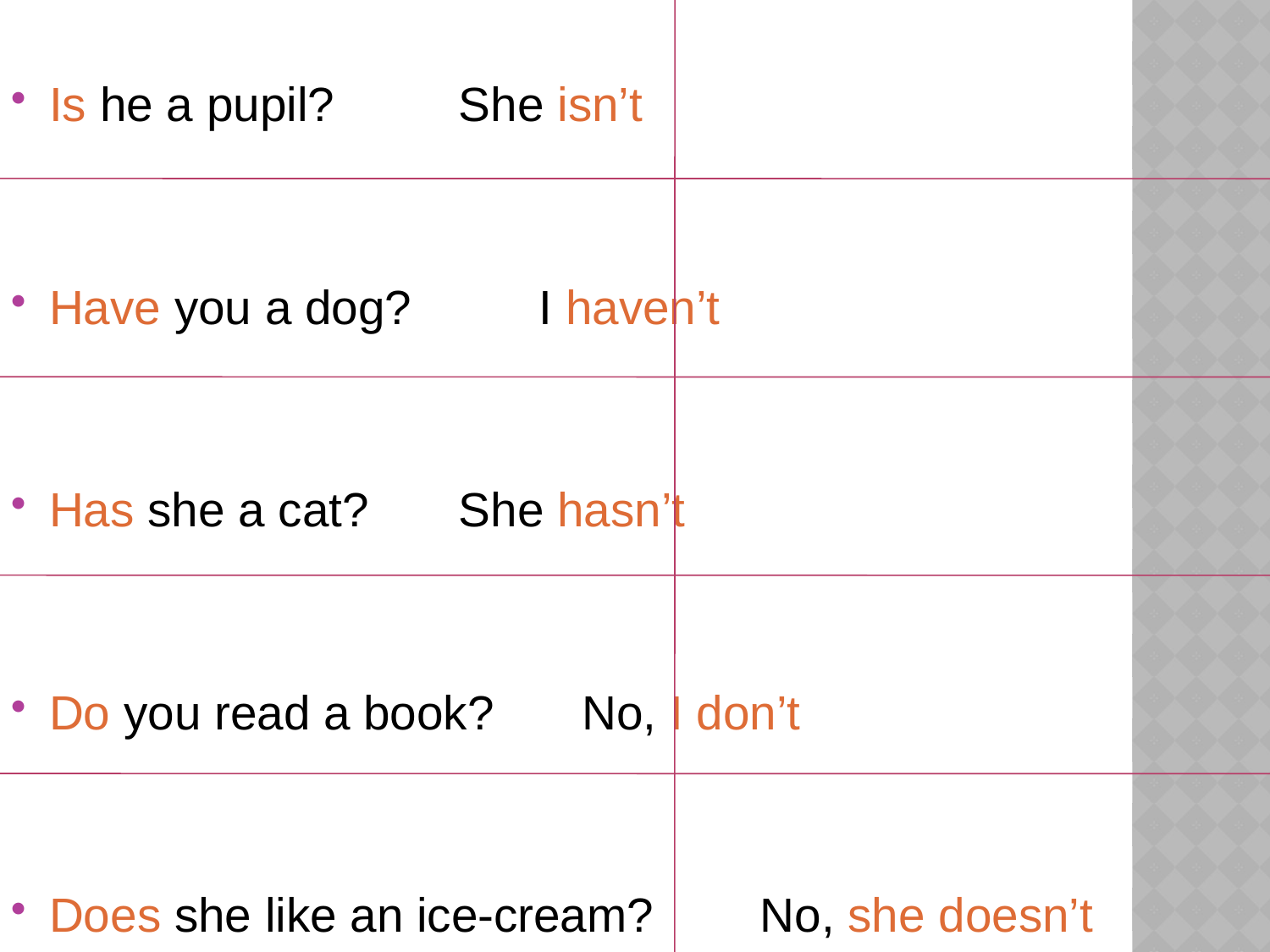

Is he a pupil?			   She isn’t

Have you a dog?		         I haven’t

Has she a cat?			   She hasn’t

Do you read a book?		   No, I don’t

Does she like an ice-cream?        No, she doesn’t